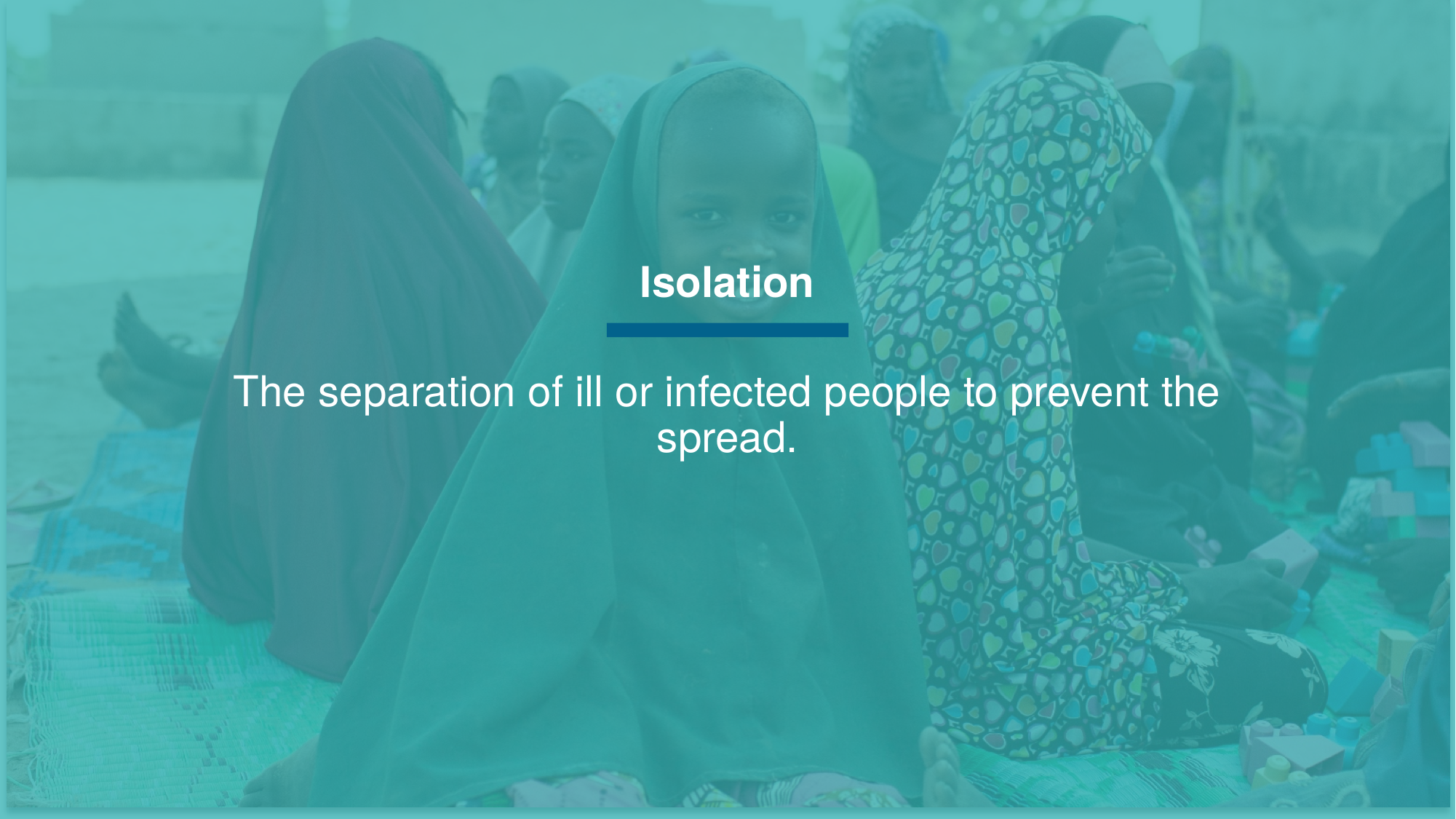

Isolation
The separation of ill or infected people to prevent the spread.